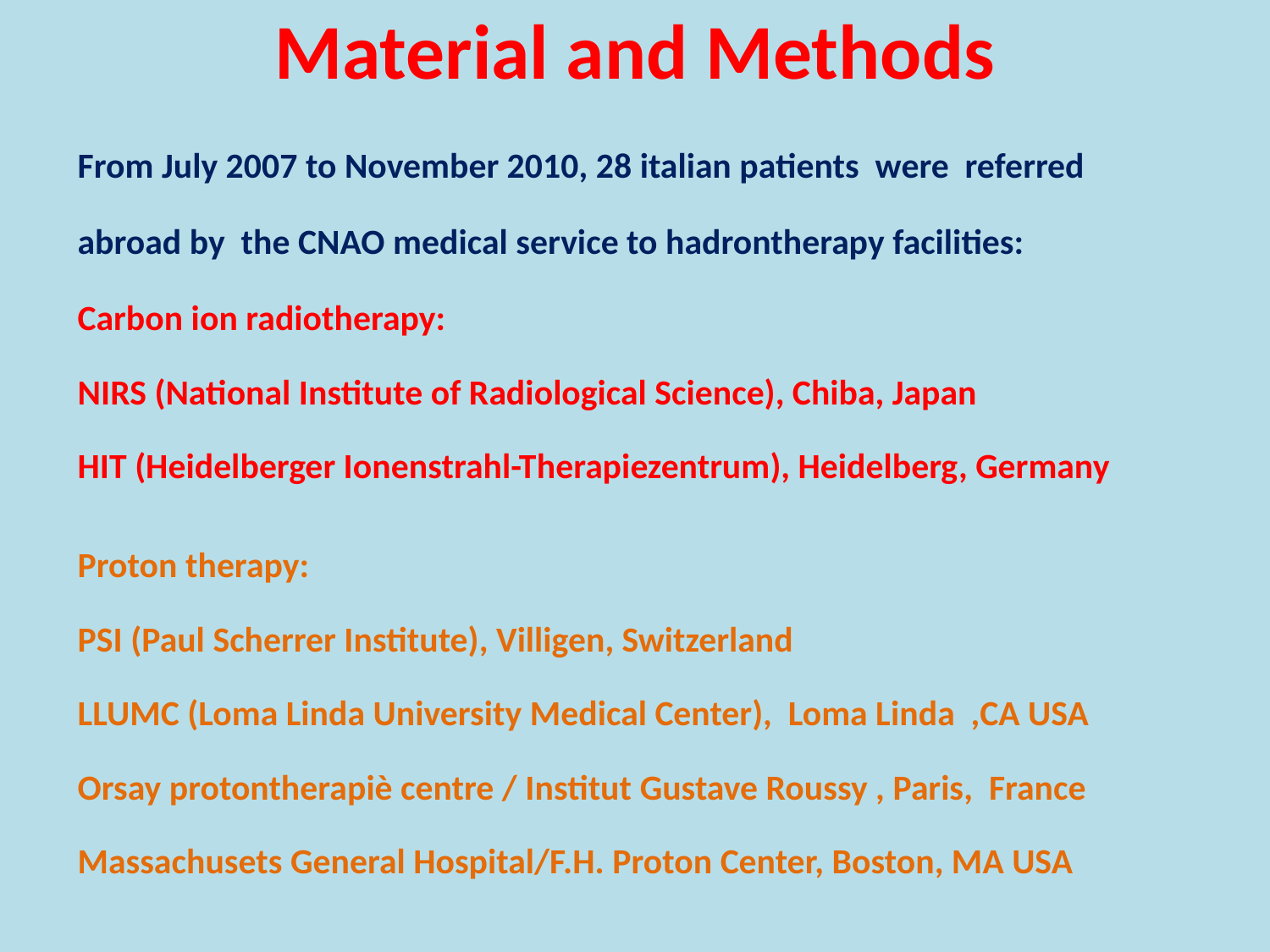

# Material and Methods
From July 2007 to November 2010, 28 italian patients  were  referred

abroad by  the CNAO medical service to hadrontherapy facilities:

Carbon ion radiotherapy:

NIRS (National Institute of Radiological Science), Chiba, Japan

HIT (Heidelberger Ionenstrahl-Therapiezentrum), Heidelberg, Germany

Proton therapy:

PSI (Paul Scherrer Institute), Villigen, Switzerland

LLUMC (Loma Linda University Medical Center),  Loma Linda  ,CA USA

Orsay protontherapiè centre / Institut Gustave Roussy , Paris,  France

Massachusets General Hospital/F.H. Proton Center, Boston, MA USA